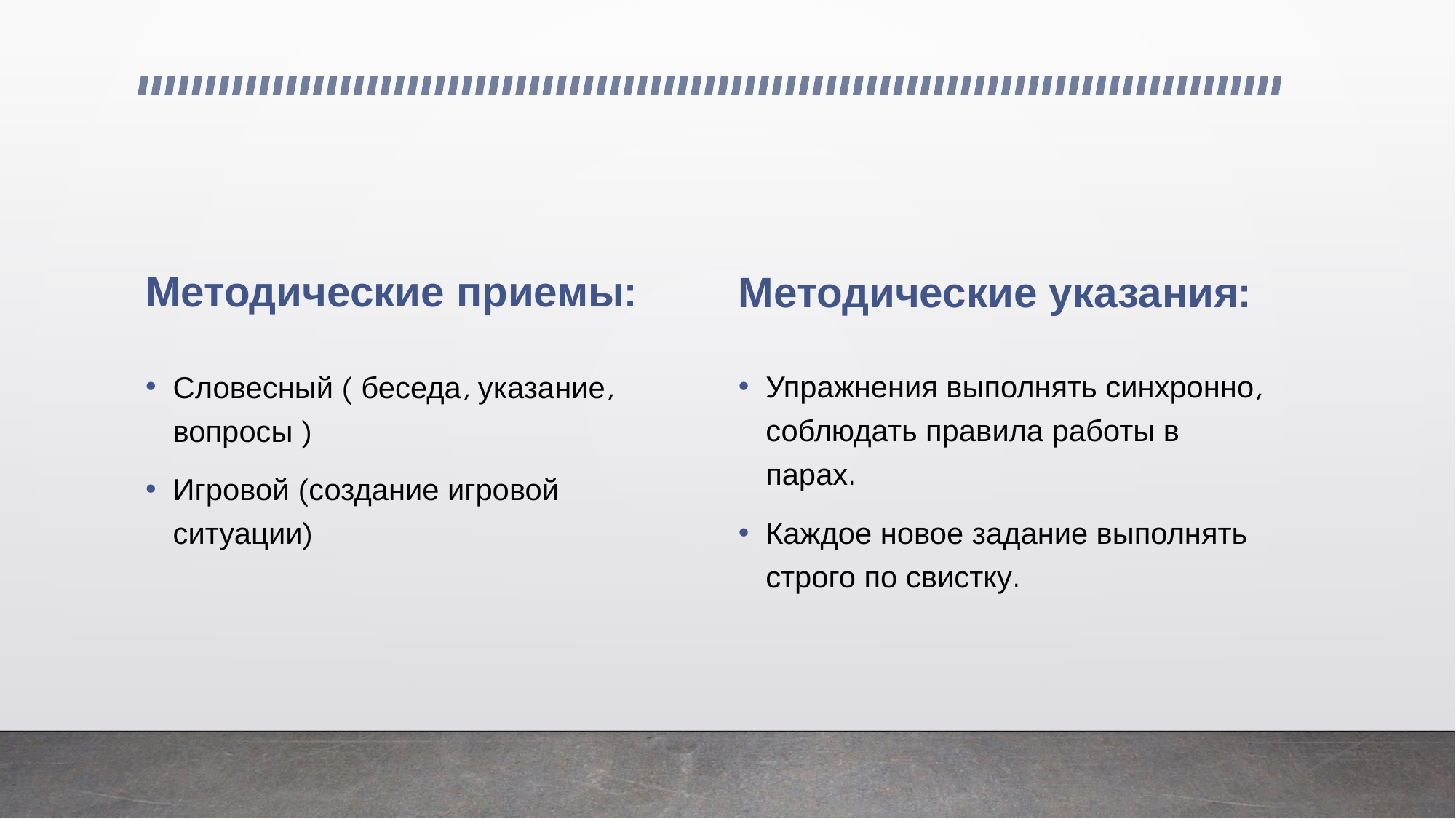

Методические приемы:

Методические указания:

Упражнения выполнять синхронно, соблюдать правила работы в парах.
Каждое новое задание выполнять строго по свистку.

Словесный ( беседа, указание, вопросы )
Игровой (создание игровой ситуации)